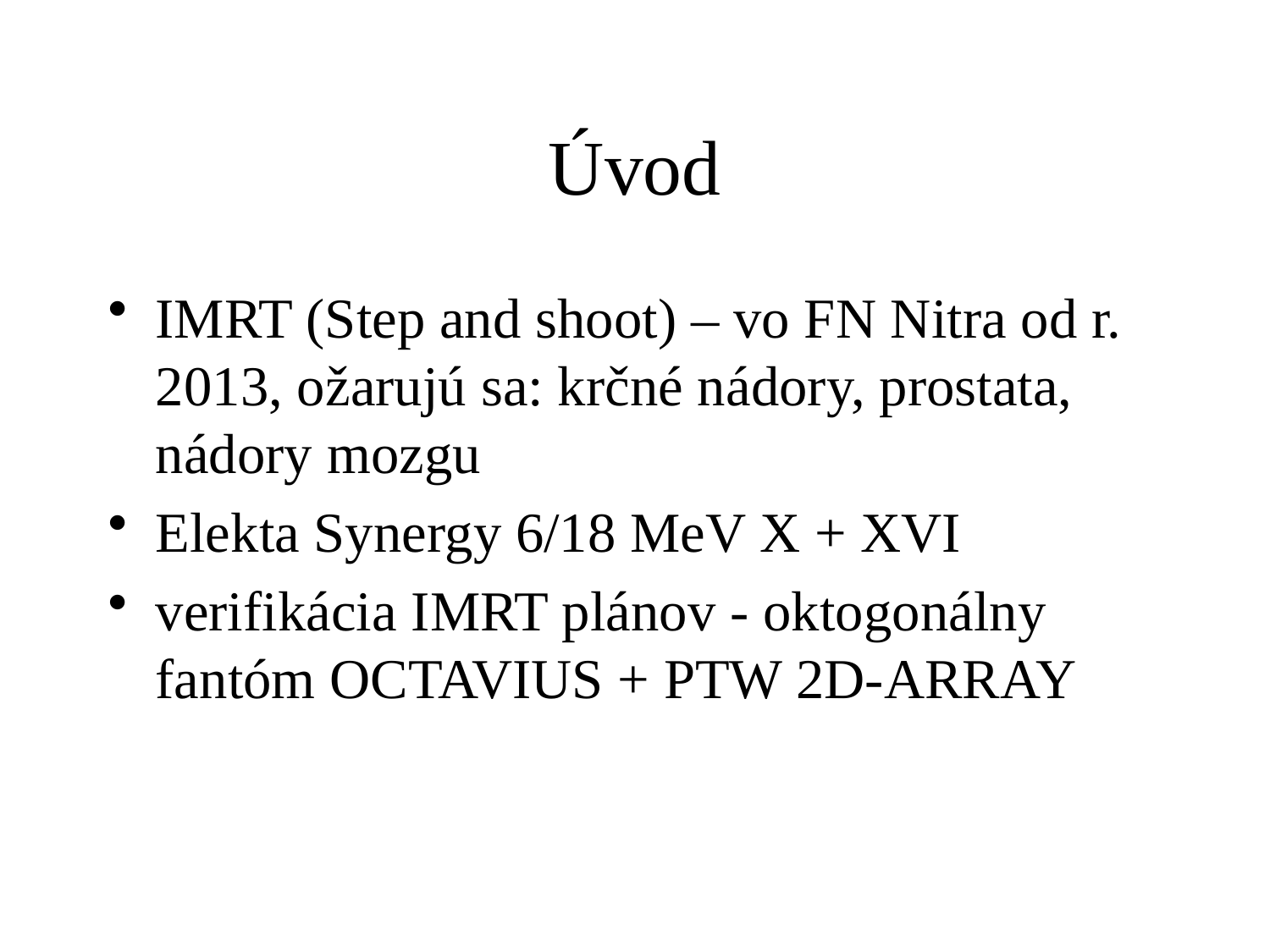

# Úvod
IMRT (Step and shoot) – vo FN Nitra od r. 2013, ožarujú sa: krčné nádory, prostata, nádory mozgu
Elekta Synergy 6/18 MeV X + XVI
verifikácia IMRT plánov - oktogonálny fantóm OCTAVIUS + PTW 2D-ARRAY